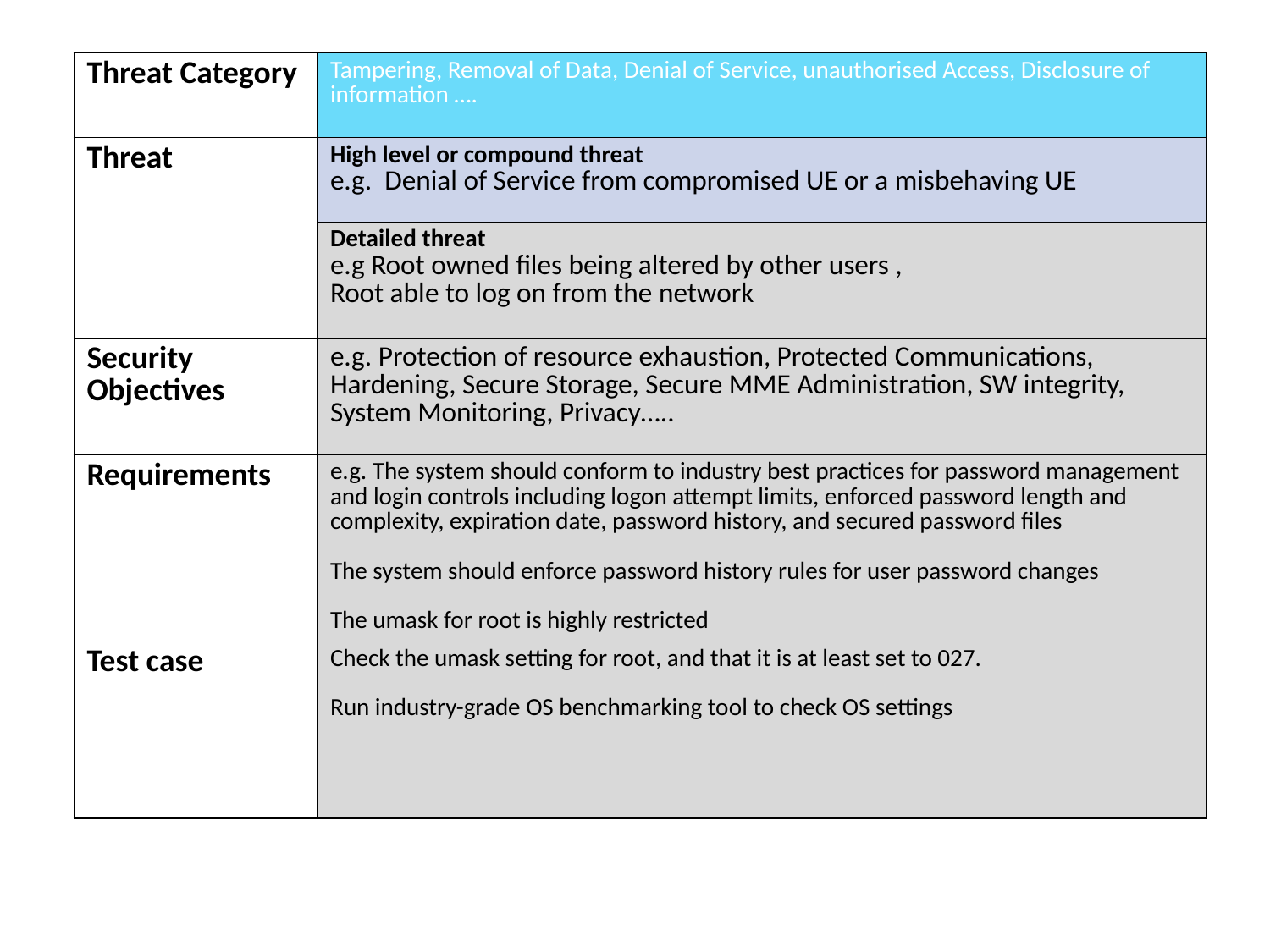

| Threat Category | Tampering, Removal of Data, Denial of Service, unauthorised Access, Disclosure of information …. |
| --- | --- |
| Threat | High level or compound threat e.g. Denial of Service from compromised UE or a misbehaving UE |
|  | Detailed threat e.g Root owned files being altered by other users , Root able to log on from the network |
| Security Objectives | e.g. Protection of resource exhaustion, Protected Communications, Hardening, Secure Storage, Secure MME Administration, SW integrity, System Monitoring, Privacy….. |
| Requirements | e.g. The system should conform to industry best practices for password management and login controls including logon attempt limits, enforced password length and complexity, expiration date, password history, and secured password files The system should enforce password history rules for user password changes The umask for root is highly restricted |
| Test case | Check the umask setting for root, and that it is at least set to 027. Run industry-grade OS benchmarking tool to check OS settings |